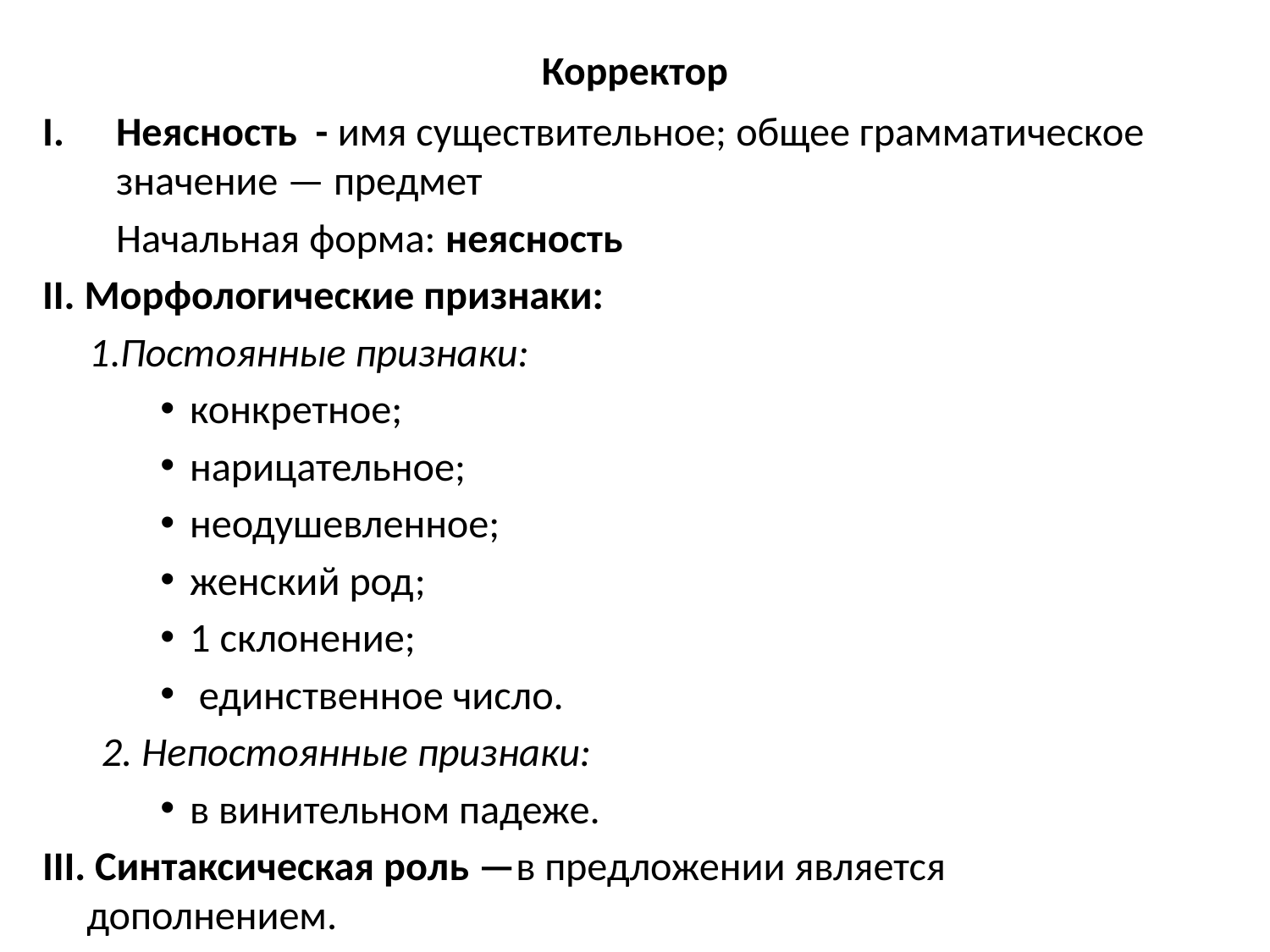

# Корректор
Неясность  - имя существительное; общее грамматическое значение — предмет
	Начальная форма: неясность
II. Морфологические признаки:
     1.Постоянные признаки:
конкретное;
нарицательное;
неодушевленное;
женский род;
1 склонение;
 единственное число.
2. Непостоянные признаки:
в винительном падеже.
III. Синтаксическая роль —в предложении является дополнением.